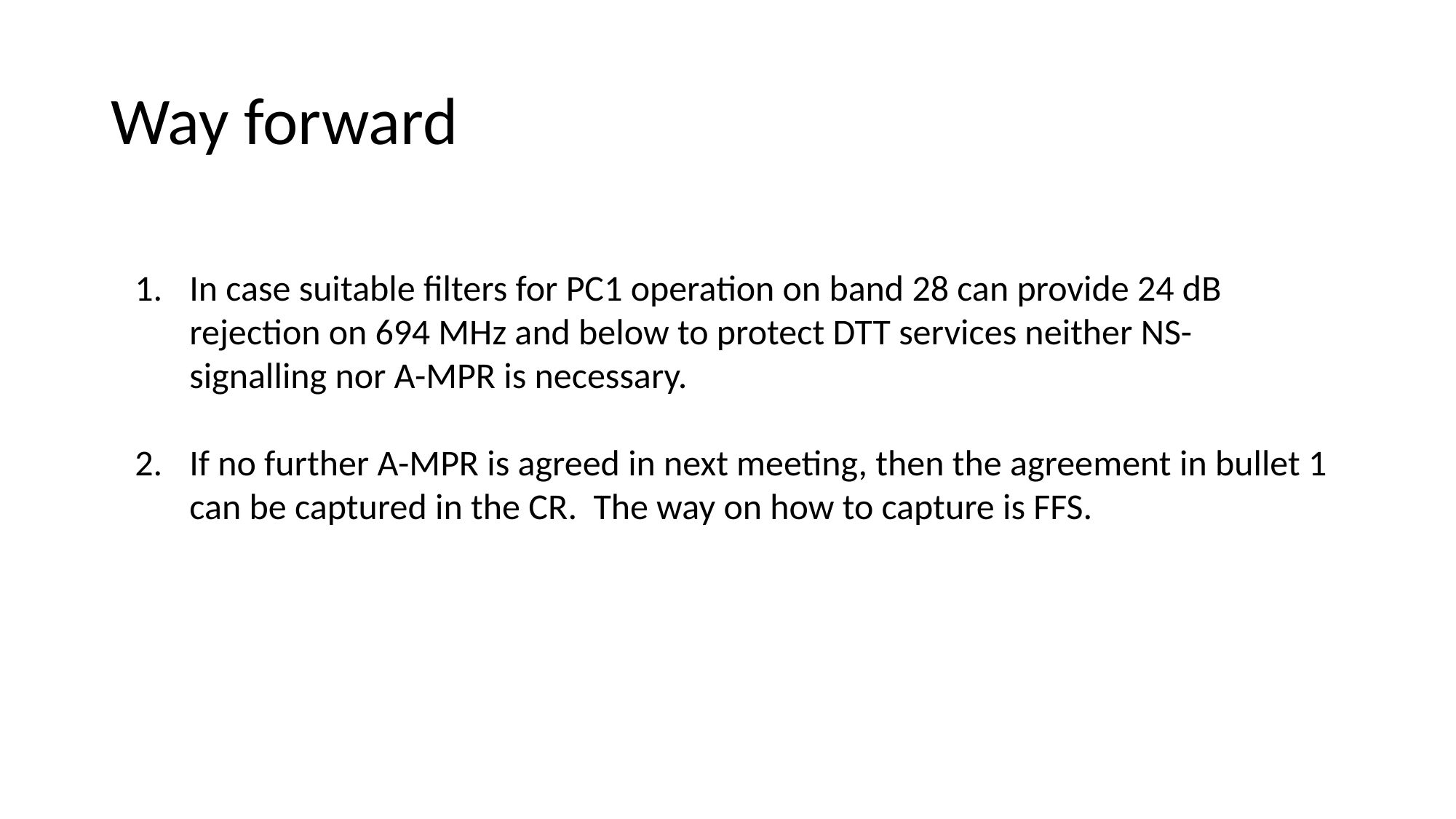

# Way forward
In case suitable filters for PC1 operation on band 28 can provide 24 dB rejection on 694 MHz and below to protect DTT services neither NS-signalling nor A-MPR is necessary.

If no further A-MPR is agreed in next meeting, then the agreement in bullet 1 can be captured in the CR.  The way on how to capture is FFS.